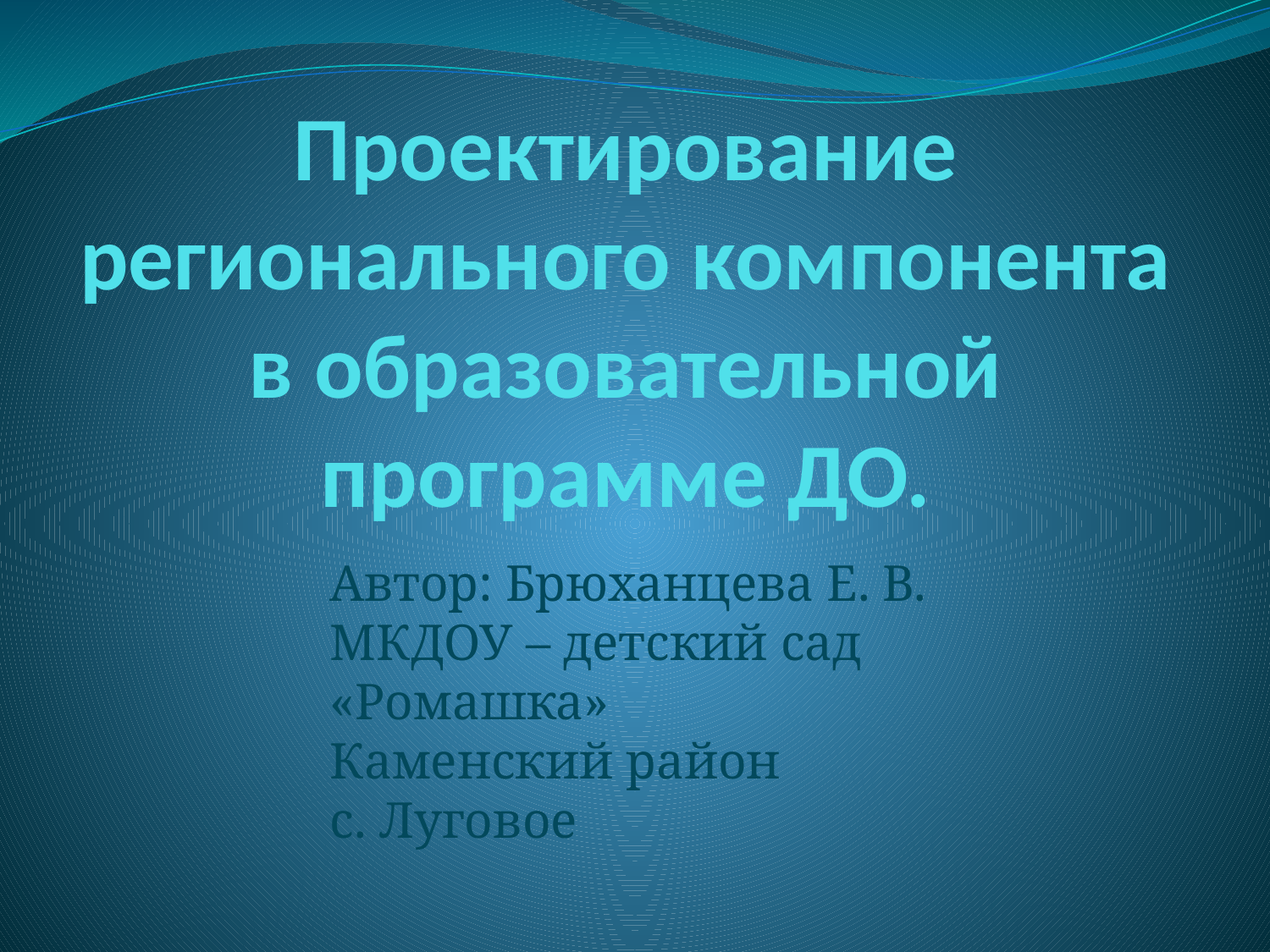

# Проектирование регионального компонента в образовательной программе ДО.
Автор: Брюханцева Е. В.
МКДОУ – детский сад «Ромашка»
Каменский район
с. Луговое